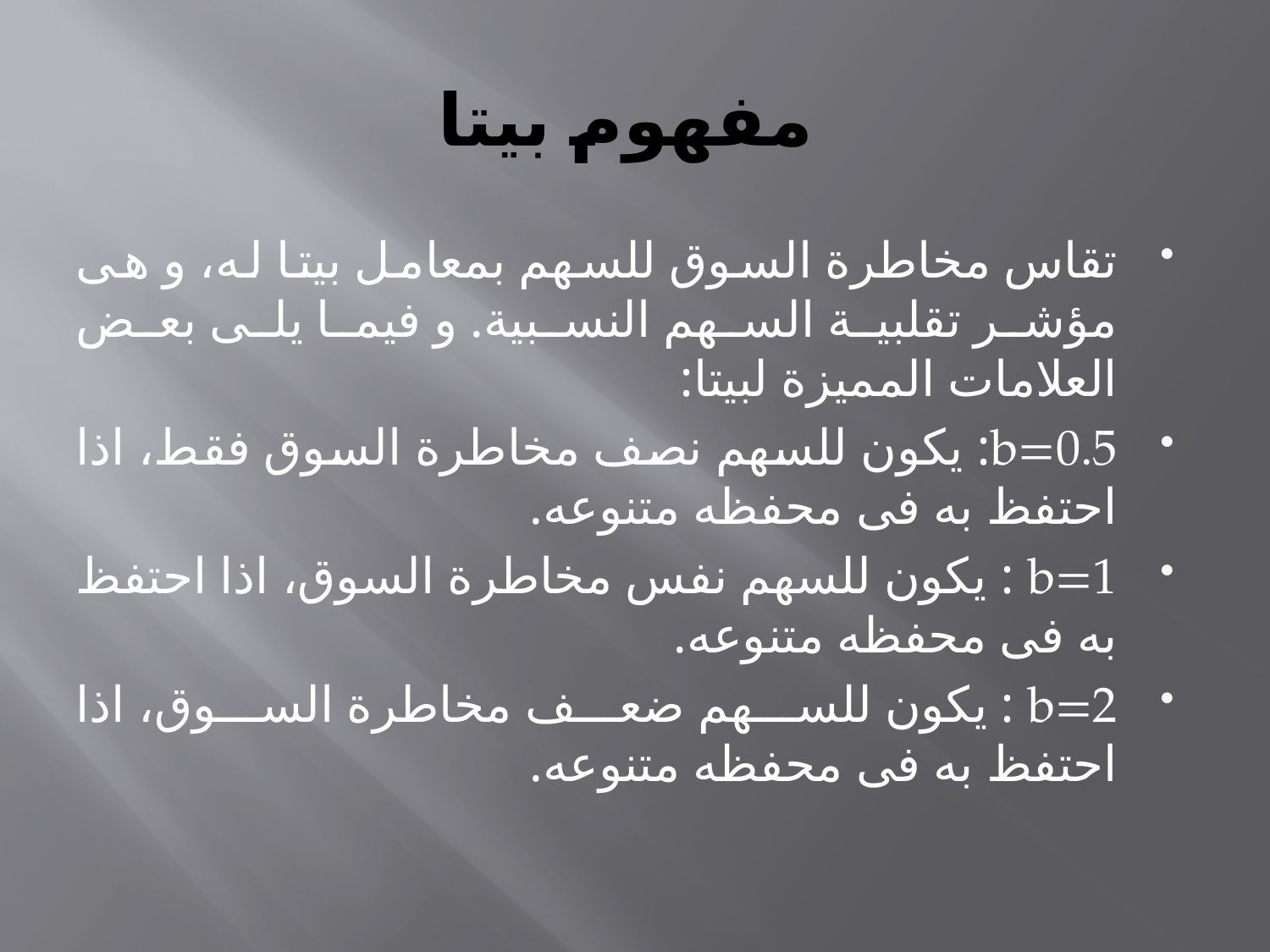

# مفهوم بيتا
تقاس مخاطرة السوق للسهم بمعامل بيتا له، و هى مؤشر تقلبية السهم النسبية. و فيما يلى بعض العلامات المميزة لبيتا:
b=0.5: يكون للسهم نصف مخاطرة السوق فقط، اذا احتفظ به فى محفظه متنوعه.
b=1 : يكون للسهم نفس مخاطرة السوق، اذا احتفظ به فى محفظه متنوعه.
b=2 : يكون للسهم ضعف مخاطرة السوق، اذا احتفظ به فى محفظه متنوعه.